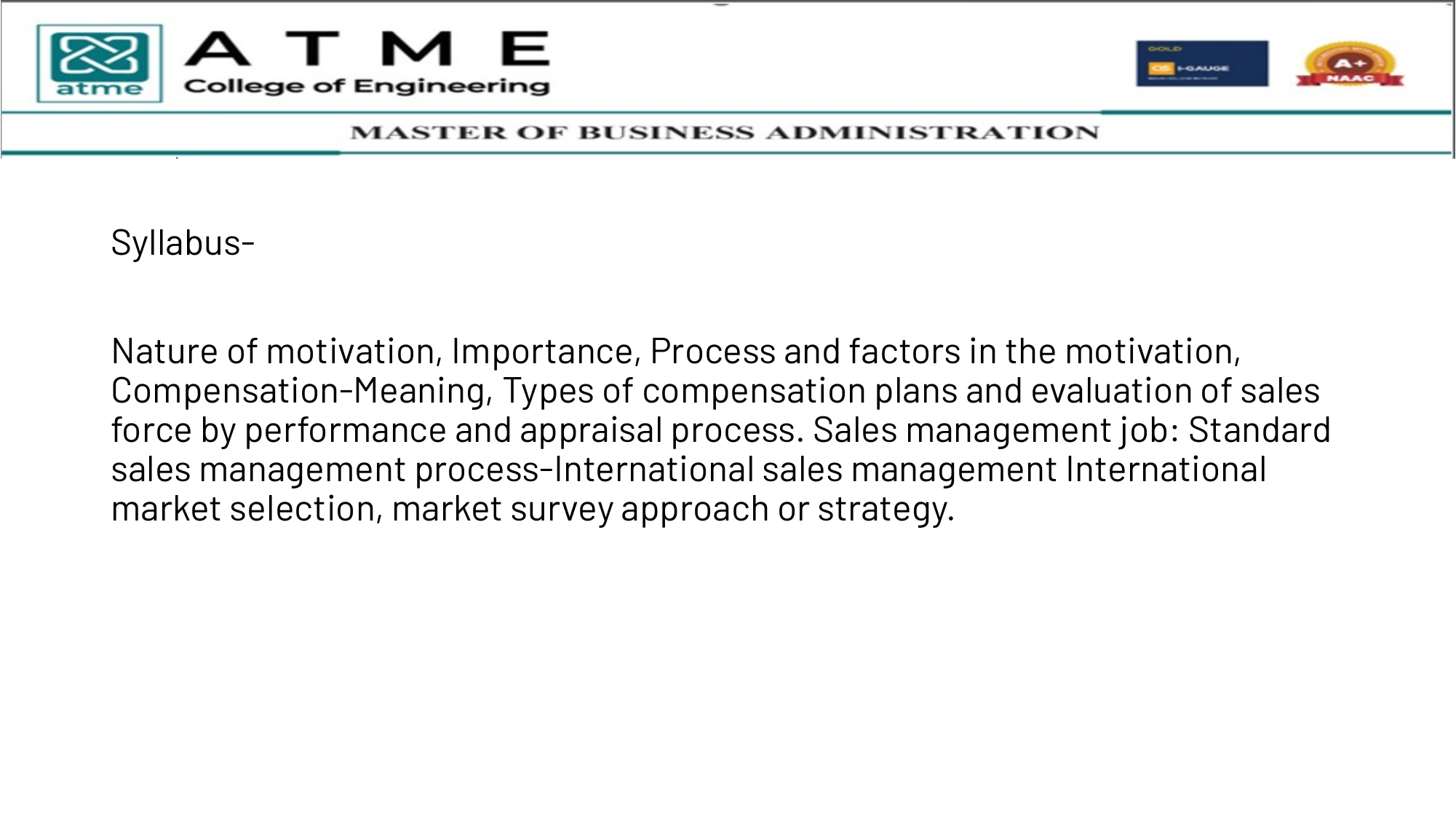

Syllabus-

Nature of motivation, Importance, Process and factors in the motivation, Compensation-Meaning, Types of compensation plans and evaluation of sales force by performance and appraisal process. Sales management job: Standard sales management process-International sales management International market selection, market survey approach or strategy.